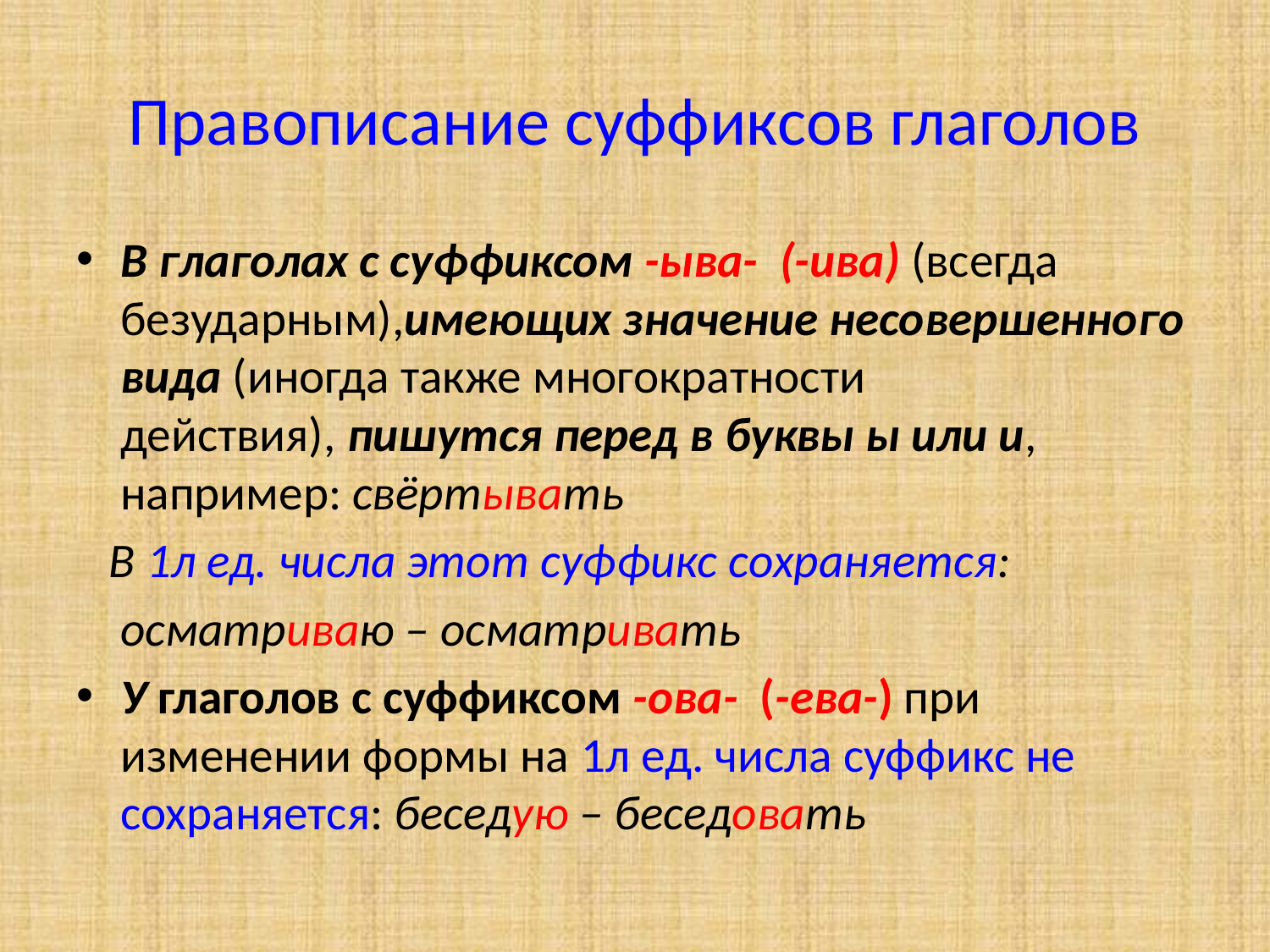

# Правописание суффиксов глаголов
В глаголах с суффиксом -ыва-  (-ива) (всегда безударным),имеющих значение несовершенного вида (иногда также многократности действия), пишутся перед в буквы ы или и, например: свёртывать
   В 1л ед. числа этот суффикс сохраняется:
    осматриваю – осматривать
У глаголов с суффиксом -ова-  (-ева-) при изменении формы на 1л ед. числа суффикс не сохраняется: беседую – беседовать